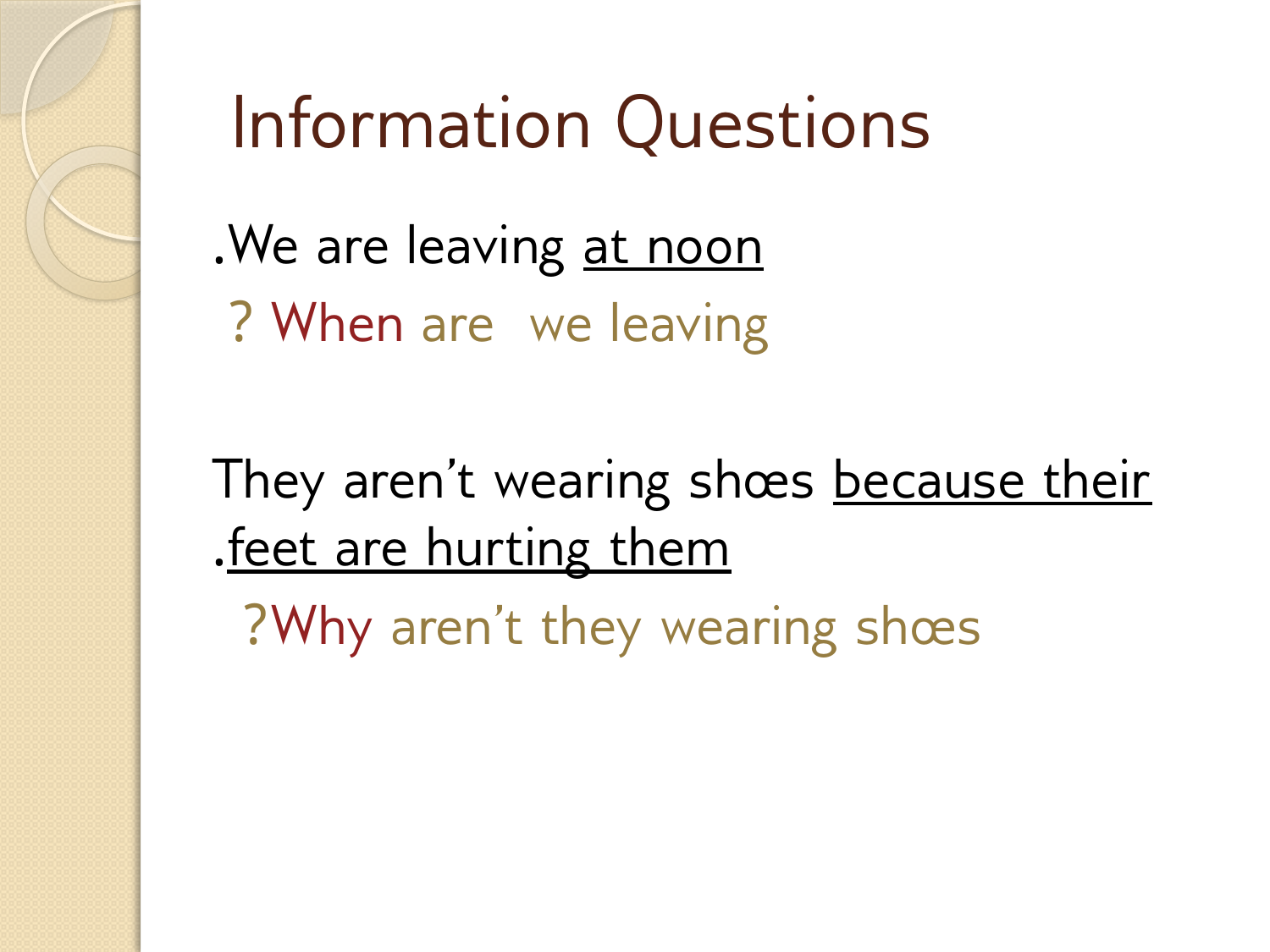

# Information Questions
We are leaving at noon.
When are  we leaving ?

They aren’t wearing shoes because their feet are hurting them.
Why aren’t they wearing shoes?